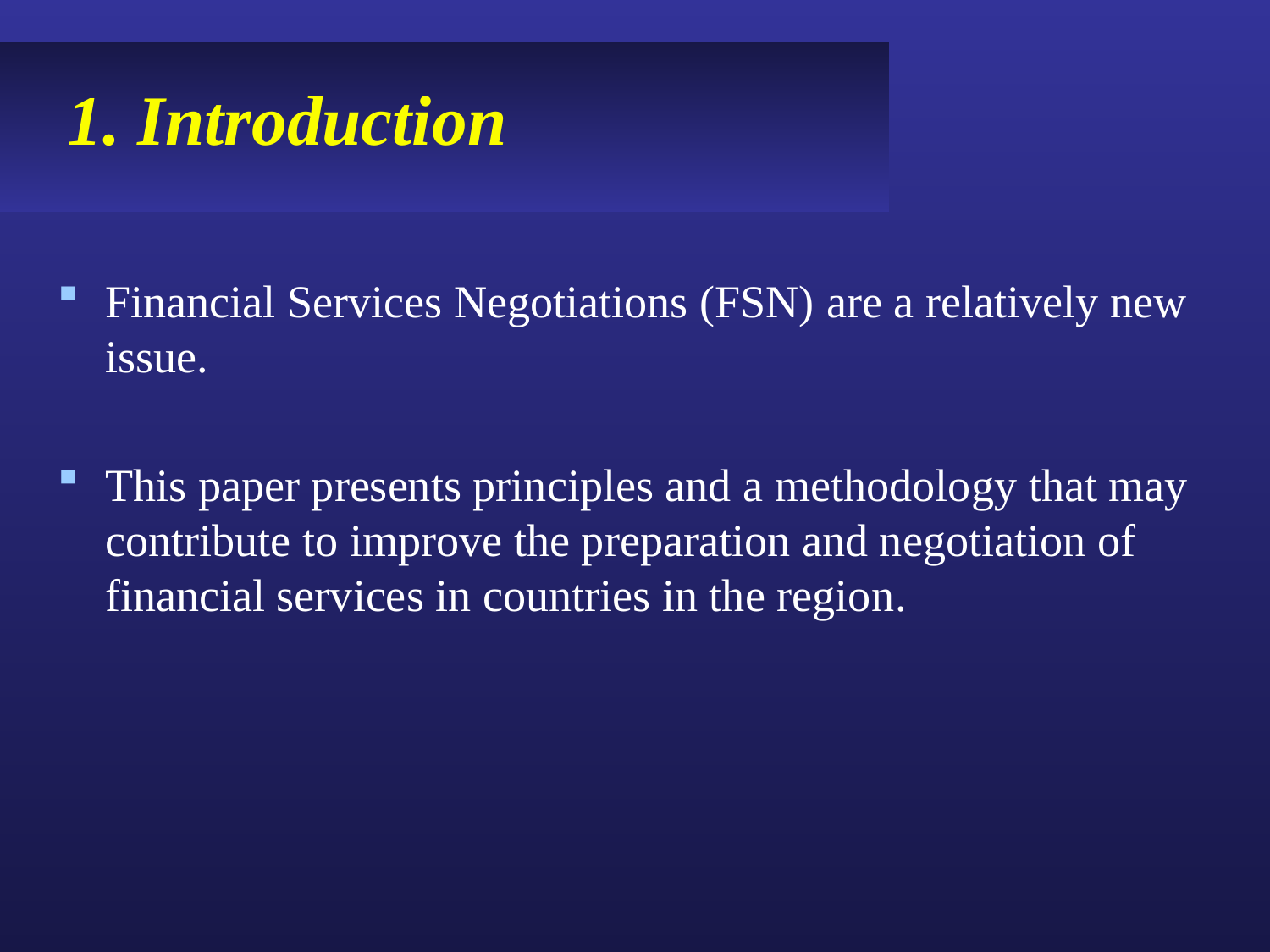

# 1. Introduction

Financial Services Negotiations (FSN) are a relatively new issue.

This paper presents principles and a methodology that may contribute to improve the preparation and negotiation of financial services in countries in the region.